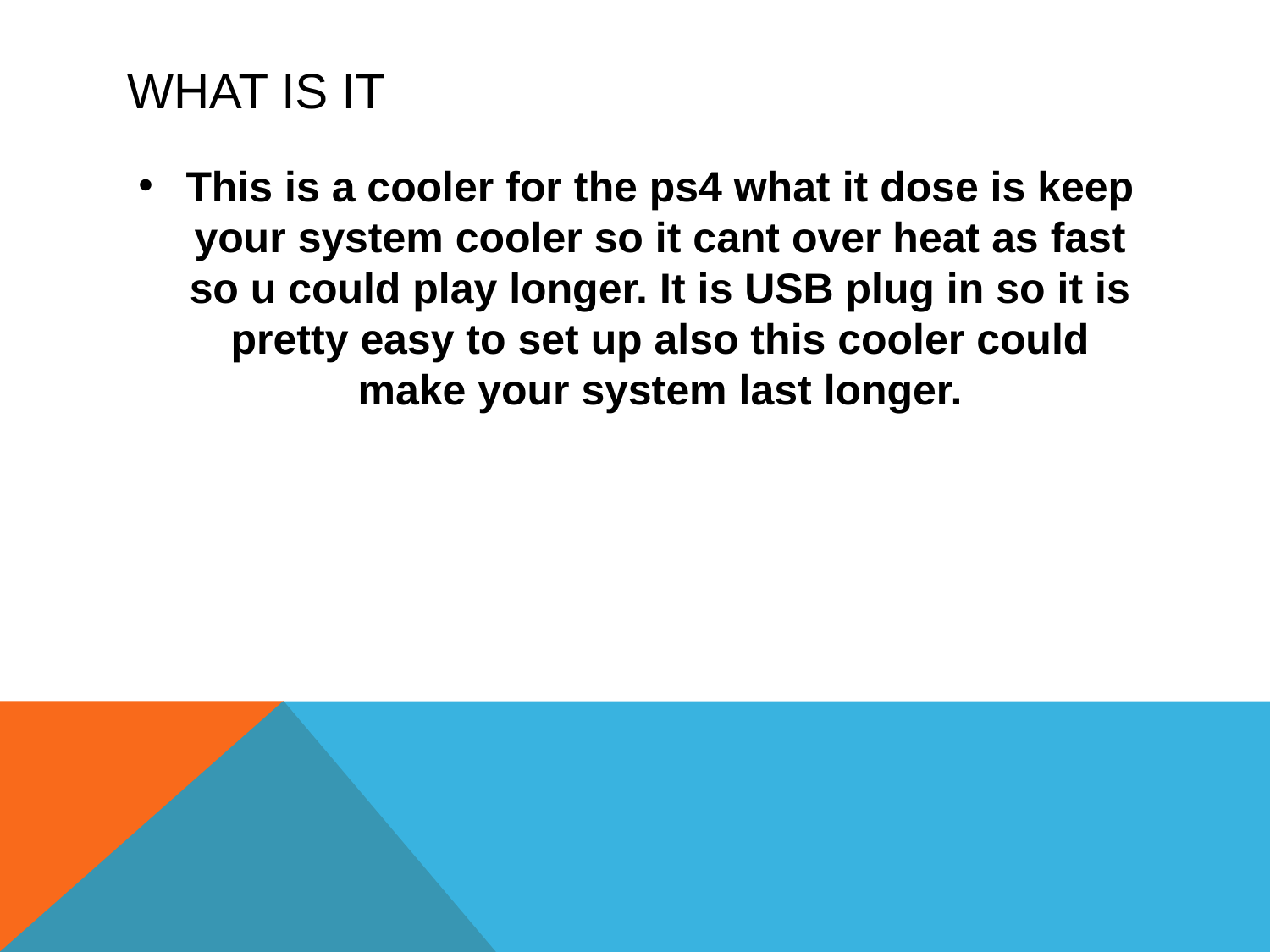

# What is it
This is a cooler for the ps4 what it dose is keep your system cooler so it cant over heat as fast so u could play longer. It is USB plug in so it is pretty easy to set up also this cooler could make your system last longer.